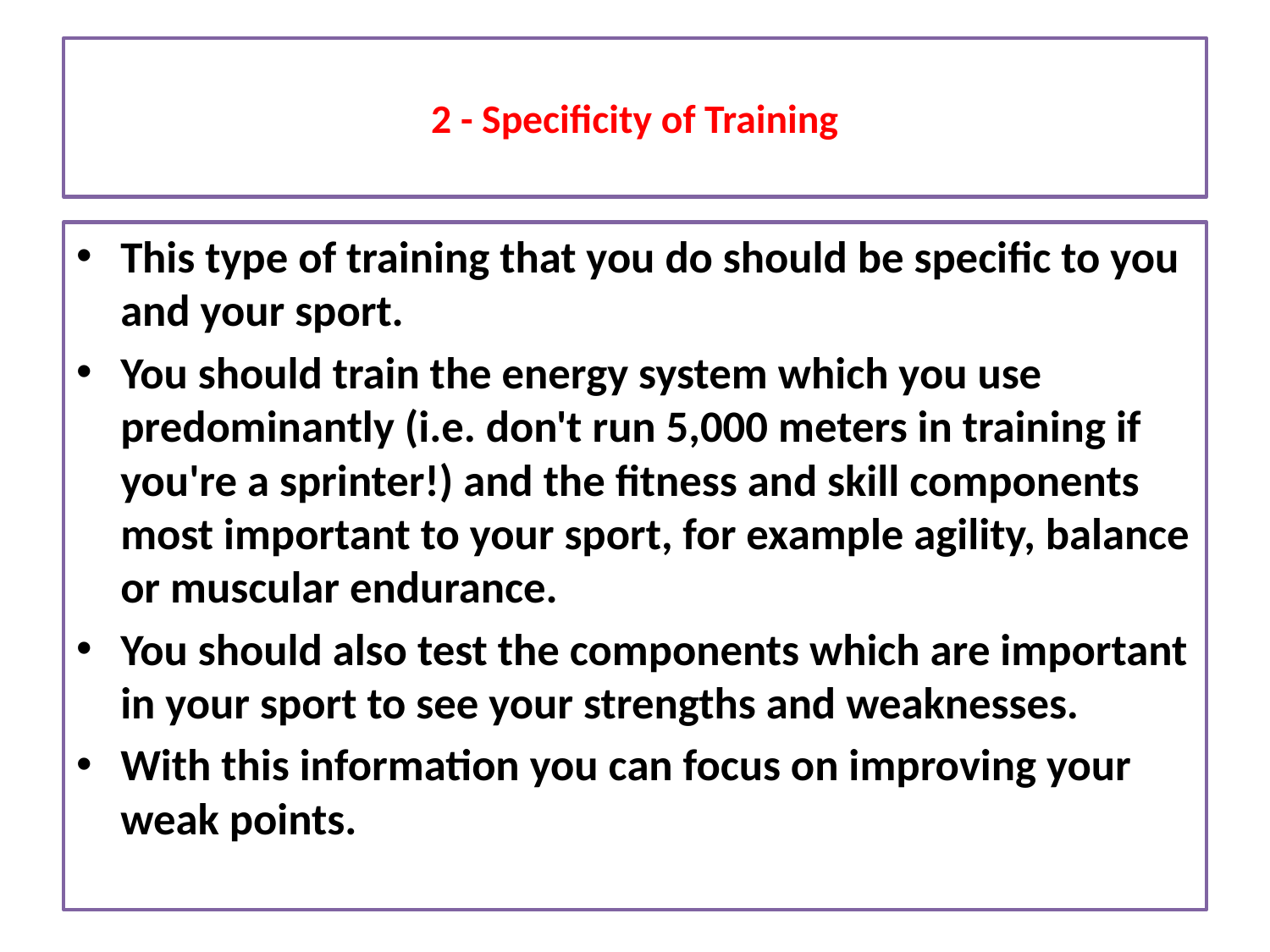

# 2 - Specificity of Training
This type of training that you do should be specific to you and your sport.
You should train the energy system which you use predominantly (i.e. don't run 5,000 meters in training if you're a sprinter!) and the fitness and skill components most important to your sport, for example agility, balance or muscular endurance.
You should also test the components which are important in your sport to see your strengths and weaknesses.
With this information you can focus on improving your weak points.